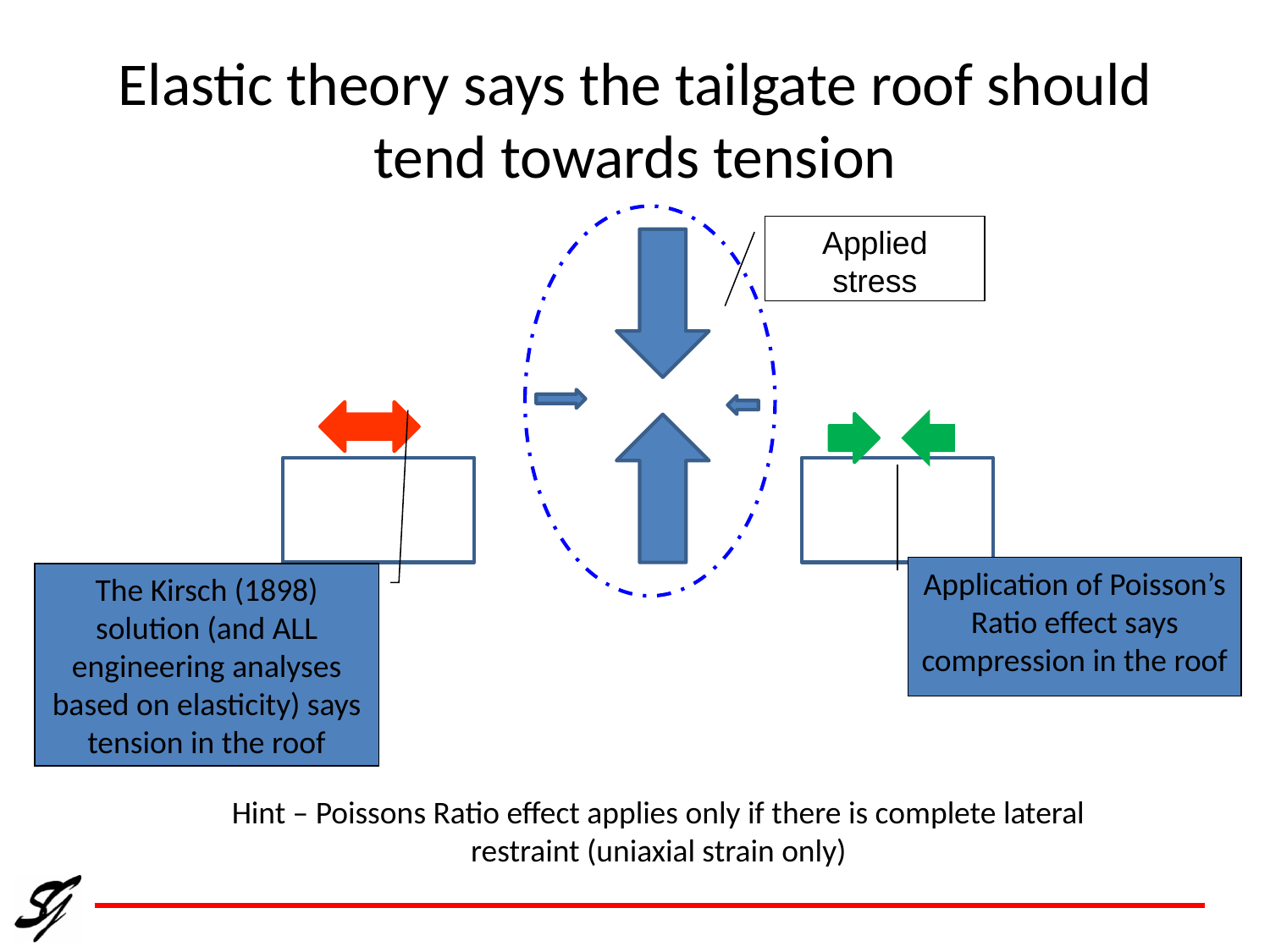

# Elastic theory says the tailgate roof should tend towards tension

Applied stress

Application of Poisson’s Ratio effect says compression in the roof
The Kirsch (1898) solution (and ALL engineering analyses based on elasticity) says tension in the roof
Hint – Poissons Ratio effect applies only if there is complete lateral restraint (uniaxial strain only)